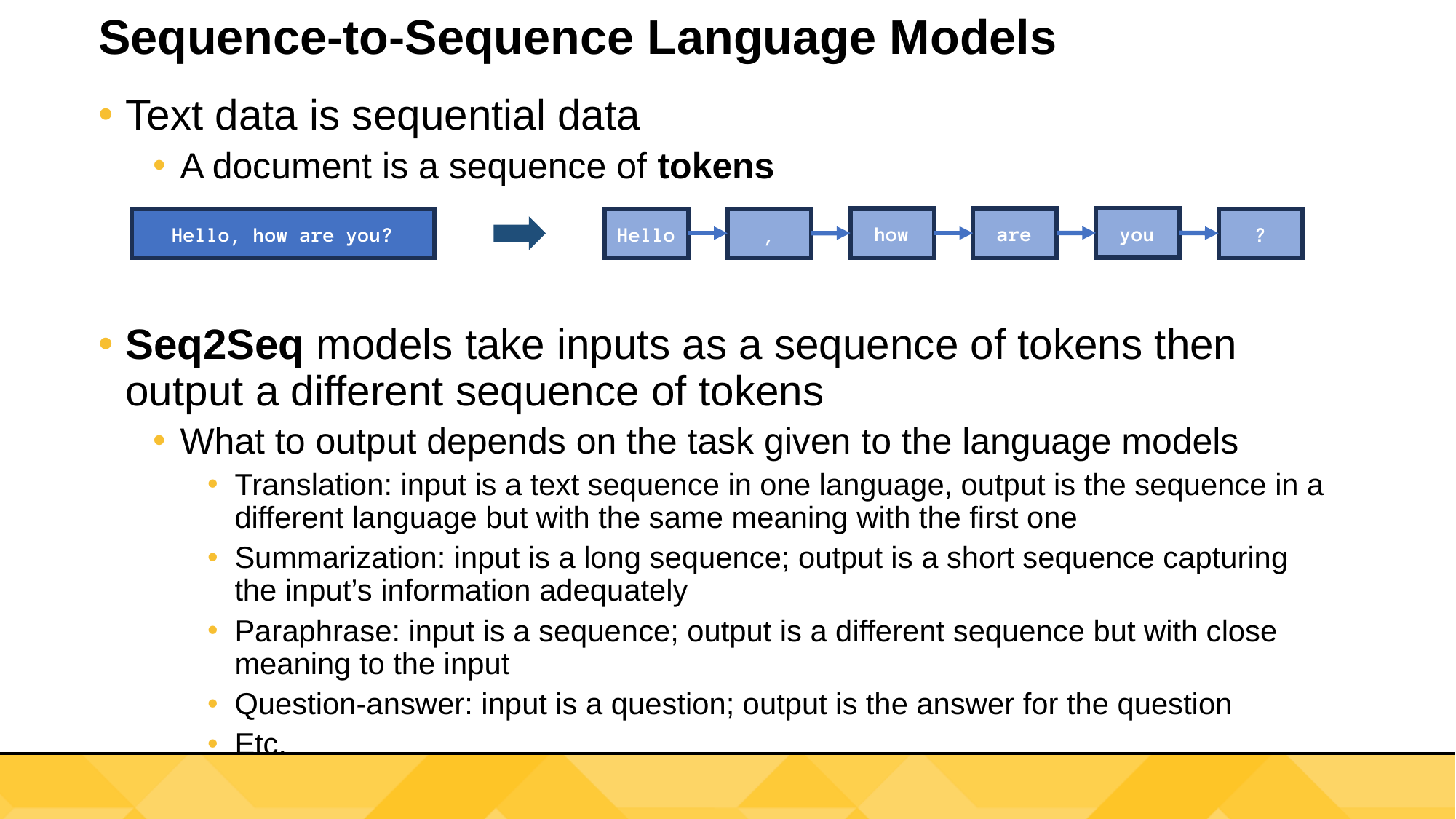

# Sequence-to-Sequence Language Models
Text data is sequential data
A document is a sequence of tokens

Seq2Seq models take inputs as a sequence of tokens then output a different sequence of tokens
What to output depends on the task given to the language models
Translation: input is a text sequence in one language, output is the sequence in a different language but with the same meaning with the first one
Summarization: input is a long sequence; output is a short sequence capturing the input’s information adequately
Paraphrase: input is a sequence; output is a different sequence but with close meaning to the input
Question-answer: input is a question; output is the answer for the question
Etc.

you
how
are
Hello, how are you?
Hello
,
?